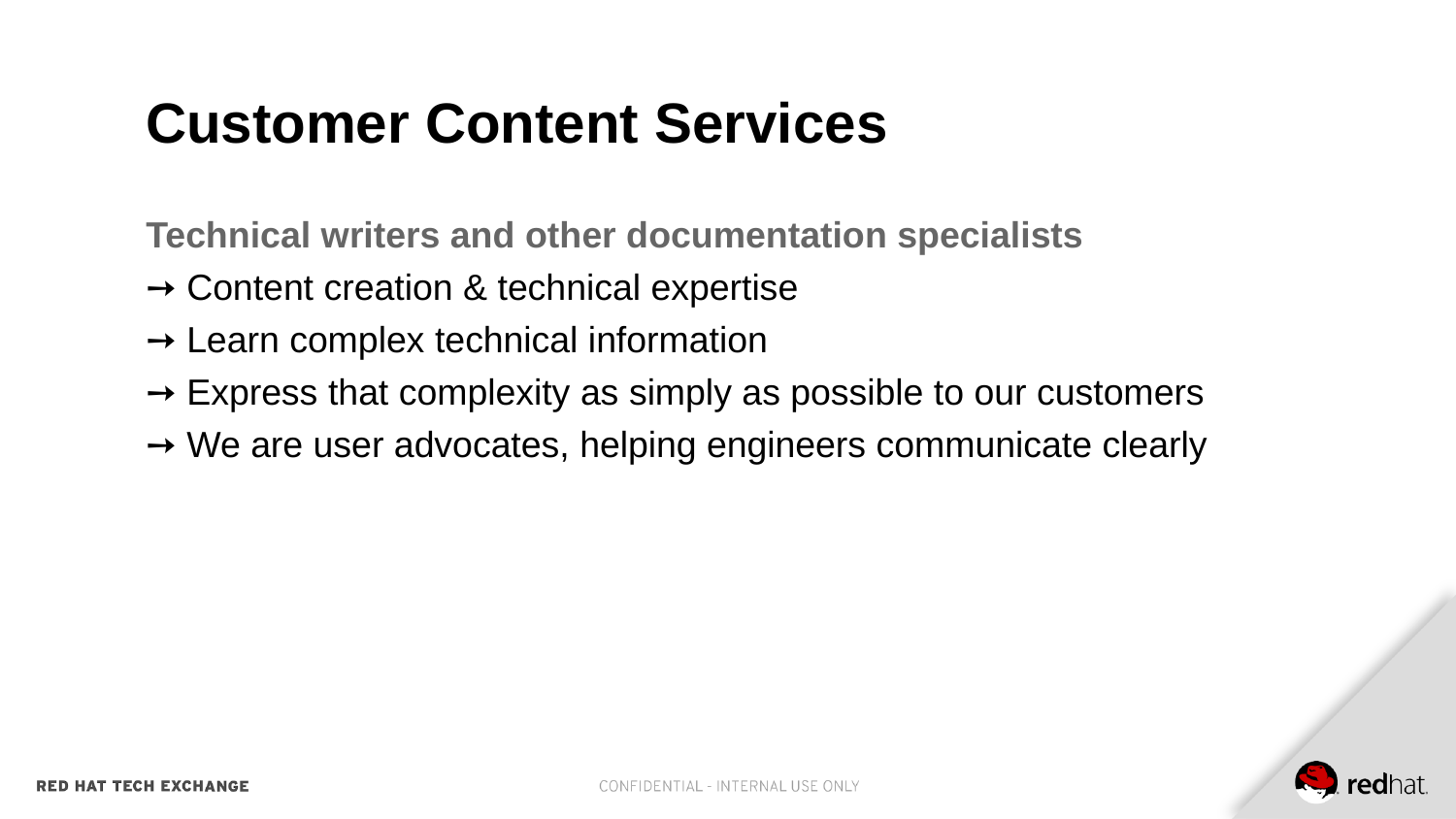

# Customer Content Services

Technical writers and other documentation specialists
➙ Content creation & technical expertise
➙ Learn complex technical information
➙ Express that complexity as simply as possible to our customers
➙ We are user advocates, helping engineers communicate clearly